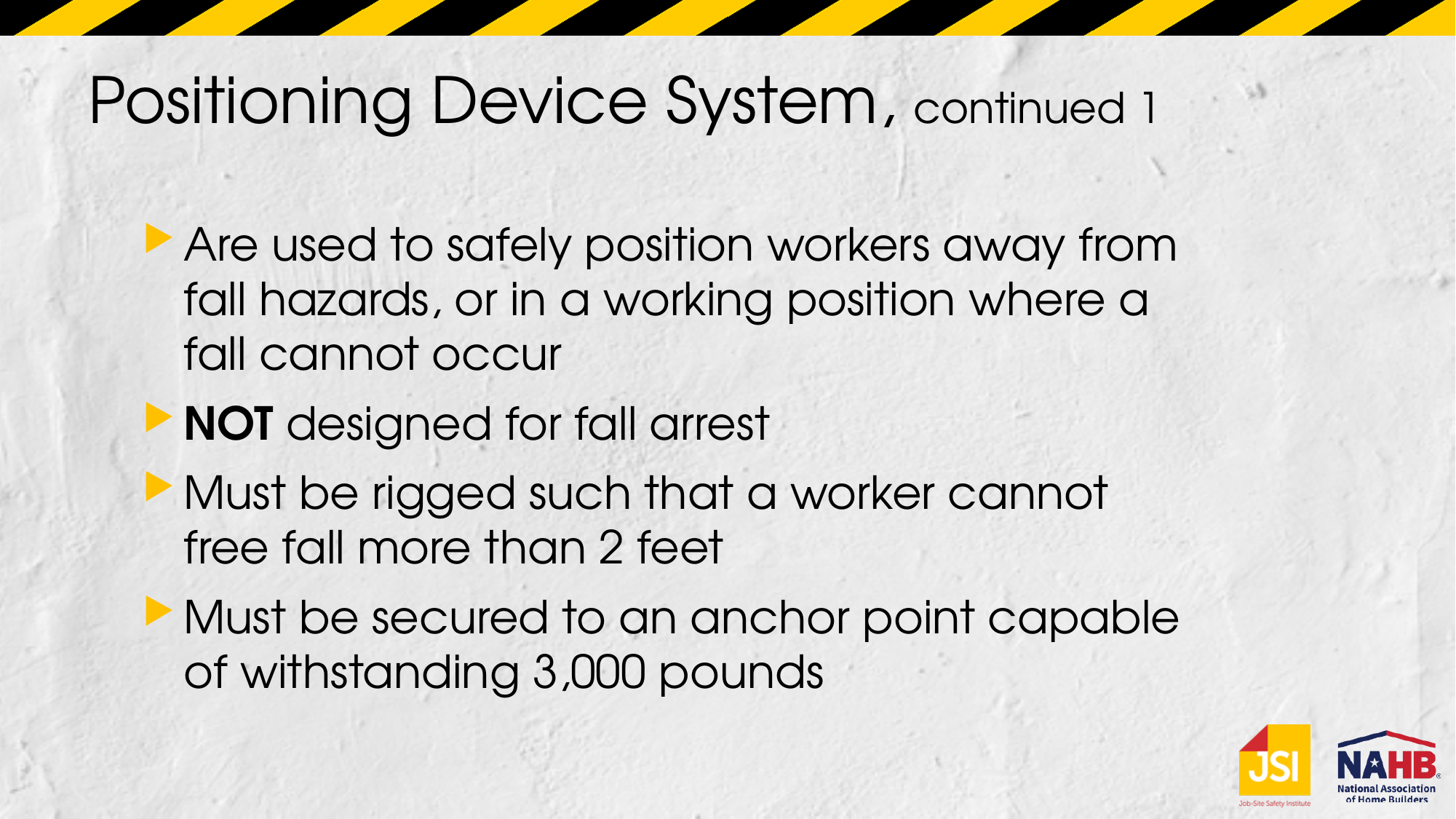

# Positioning Device System, continued 1
Are used to safely position workers away from fall hazards, or in a working position where a fall cannot occur
NOT designed for fall arrest
Must be rigged such that a worker cannot free fall more than 2 feet
Must be secured to an anchor point capable of withstanding 3,000 pounds